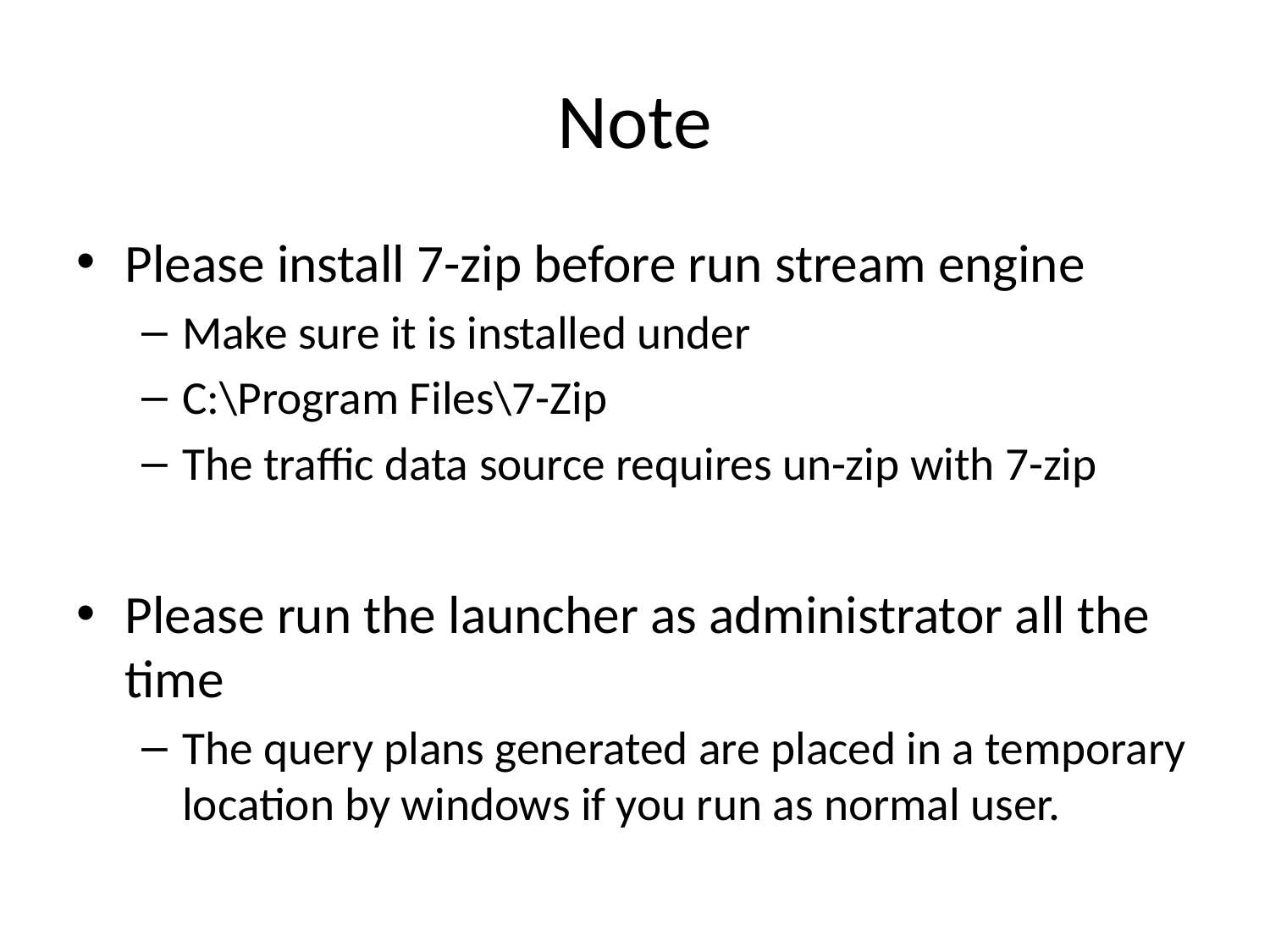

# Note
Please install 7-zip before run stream engine
Make sure it is installed under
C:\Program Files\7-Zip
The traffic data source requires un-zip with 7-zip

Please run the launcher as administrator all the time
The query plans generated are placed in a temporary location by windows if you run as normal user.